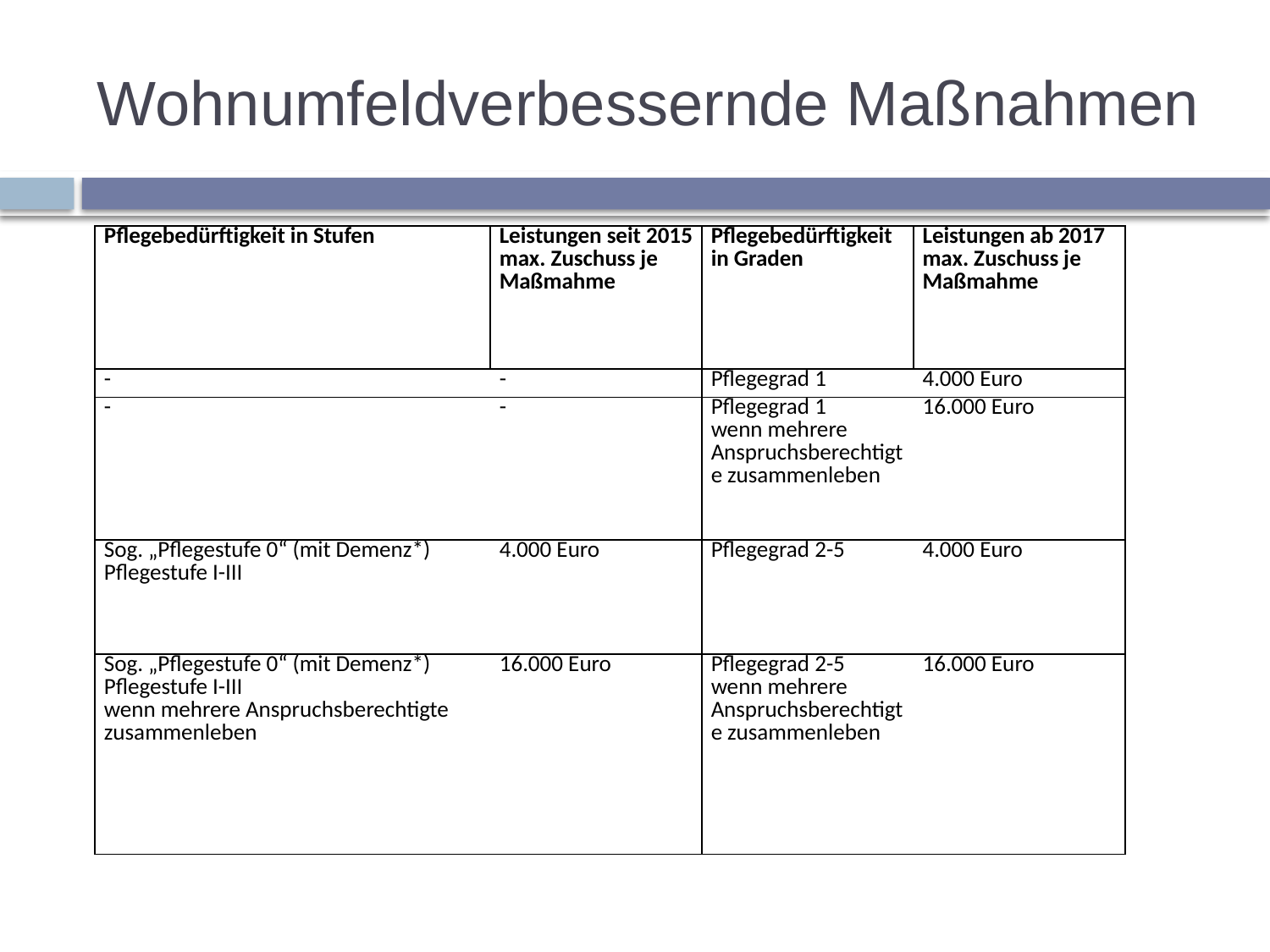

# Wohnumfeldverbessernde Maßnahmen
| Pflegebedürftigkeit in Stufen | Leistungen seit 2015 max. Zuschuss je Maßmahme | Pflegebedürftigkeit in Graden | Leistungen ab 2017 max. Zuschuss je Maßmahme |
| --- | --- | --- | --- |
| - | - | Pflegegrad 1 | 4.000 Euro |
| - | - | Pflegegrad 1 wenn mehrere Anspruchsberechtigte zusammenleben | 16.000 Euro |
| Sog. „Pflegestufe 0“ (mit Demenz\*) Pflegestufe I-III | 4.000 Euro | Pflegegrad 2-5 | 4.000 Euro |
| Sog. „Pflegestufe 0“ (mit Demenz\*) Pflegestufe I-III wenn mehrere Anspruchsberechtigte zusammenleben | 16.000 Euro | Pflegegrad 2-5 wenn mehrere Anspruchsberechtigte zusammenleben | 16.000 Euro |